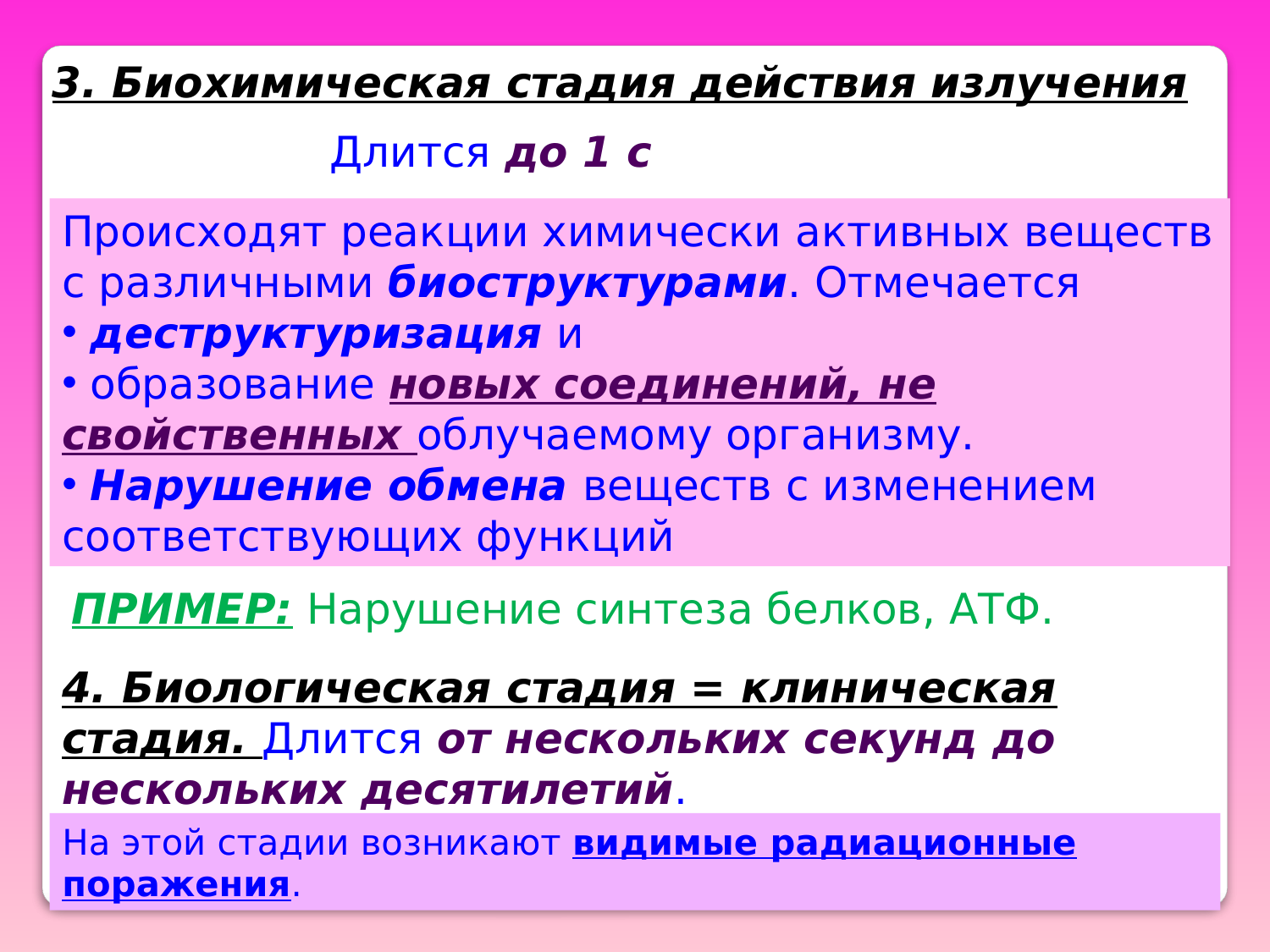

3. Биохимическая стадия действия излучения
Длится до 1 с
Происходят реакции химически активных веществ с различными биоструктурами. Отмечается
 деструктуризация и
 образование новых соединений, не свойственных облучаемому организму.
 Нарушение обмена веществ с изменением соответствующих функций
ПРИМЕР: Нарушение синтеза белков, АТФ.
4. Биологическая стадия = клиническая стадия. Длится от нескольких секунд до нескольких десятилетий.
На этой стадии возникают видимые радиационные поражения.